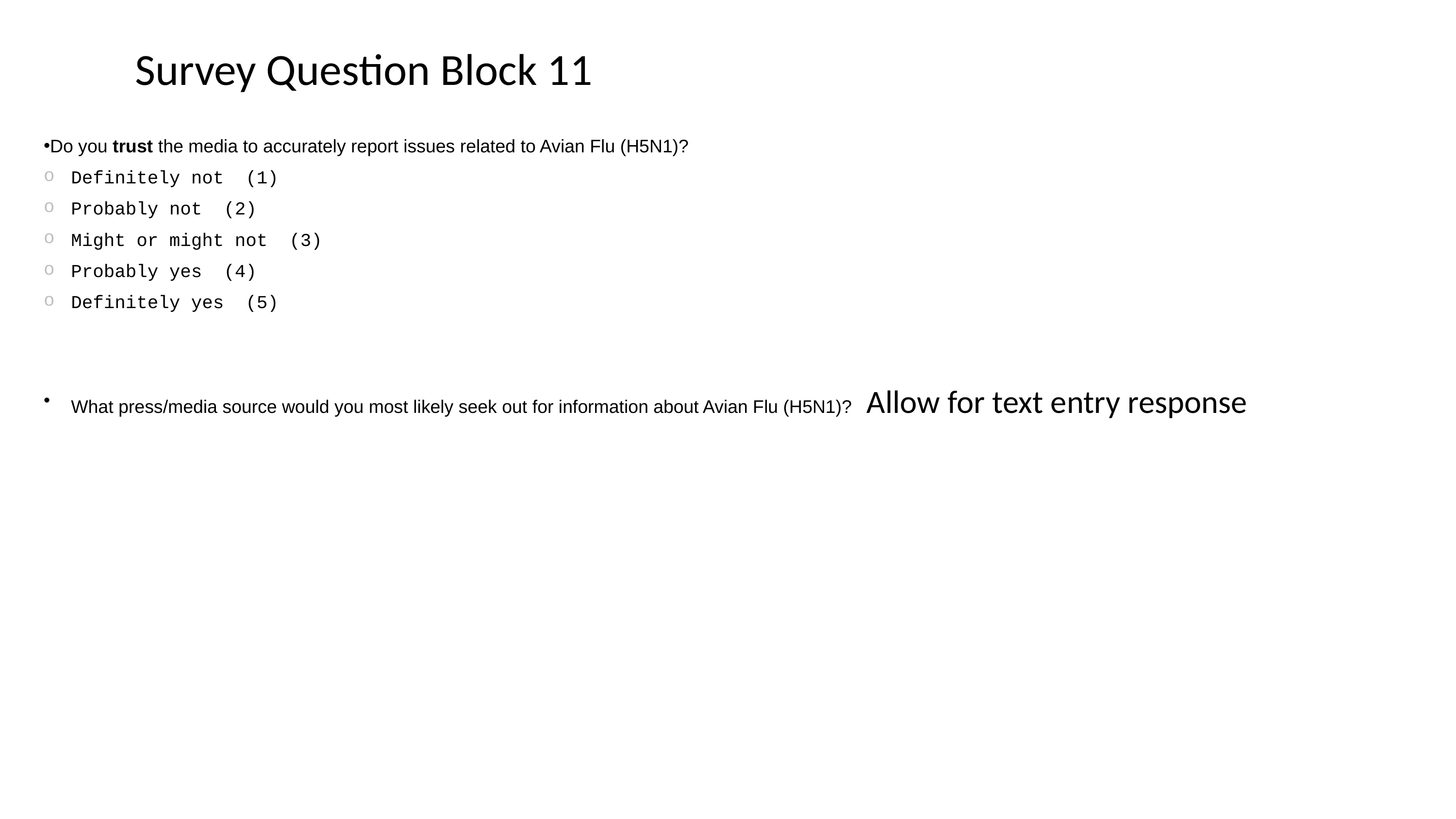

# Survey Question Block 11
Do you trust the media to accurately report issues related to Avian Flu (H5N1)?
Definitely not  (1)
Probably not  (2)
Might or might not  (3)
Probably yes  (4)
Definitely yes  (5)

What press/media source would you most likely seek out for information about Avian Flu (H5N1)?  Allow for text entry response